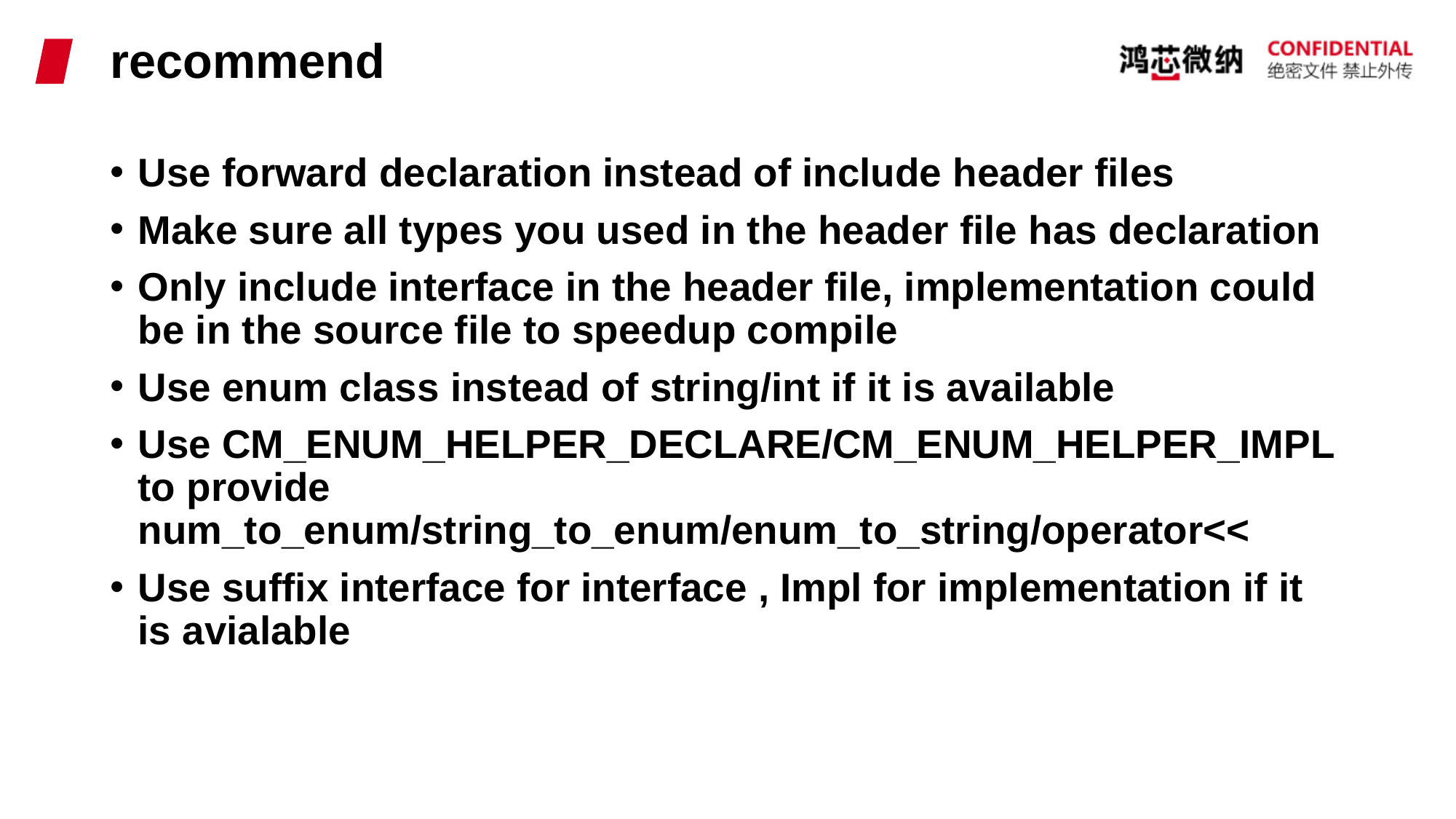

# recommend
Use forward declaration instead of include header files
Make sure all types you used in the header file has declaration
Only include interface in the header file, implementation could be in the source file to speedup compile
Use enum class instead of string/int if it is available
Use CM_ENUM_HELPER_DECLARE/CM_ENUM_HELPER_IMPL to provide num_to_enum/string_to_enum/enum_to_string/operator<<
Use suffix interface for interface , Impl for implementation if it is avialable